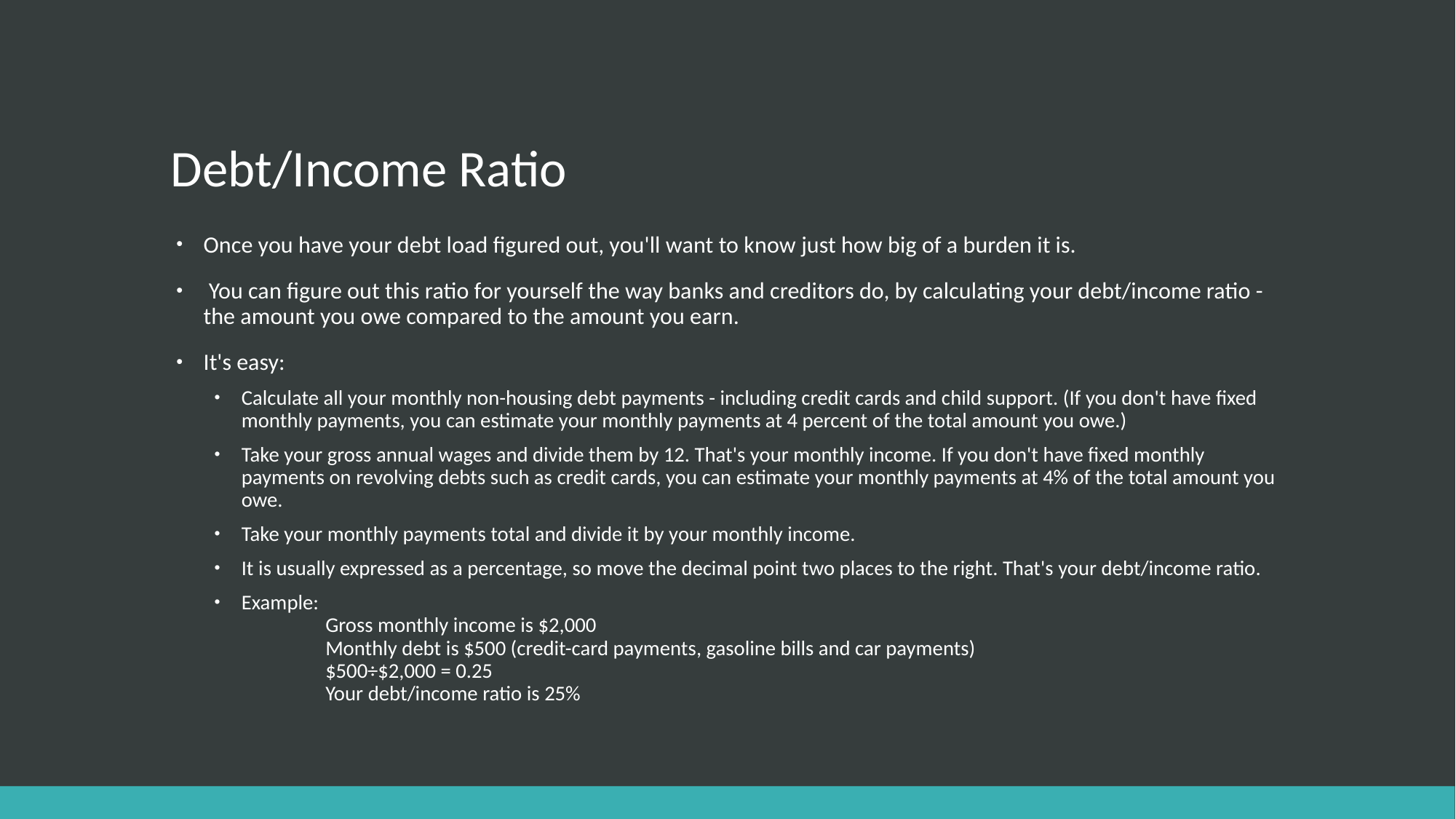

# Debt/Income Ratio
Once you have your debt load figured out, you'll want to know just how big of a burden it is.
 You can figure out this ratio for yourself the way banks and creditors do, by calculating your debt/income ratio - the amount you owe compared to the amount you earn.
It's easy:
Calculate all your monthly non-housing debt payments - including credit cards and child support. (If you don't have fixed monthly payments, you can estimate your monthly payments at 4 percent of the total amount you owe.)
Take your gross annual wages and divide them by 12. That's your monthly income. If you don't have fixed monthly payments on revolving debts such as credit cards, you can estimate your monthly payments at 4% of the total amount you owe.
Take your monthly payments total and divide it by your monthly income.
It is usually expressed as a percentage, so move the decimal point two places to the right. That's your debt/income ratio.
Example:
	Gross monthly income is $2,000
	Monthly debt is $500 (credit-card payments, gasoline bills and car payments)
	$500÷$2,000 = 0.25
	Your debt/income ratio is 25%